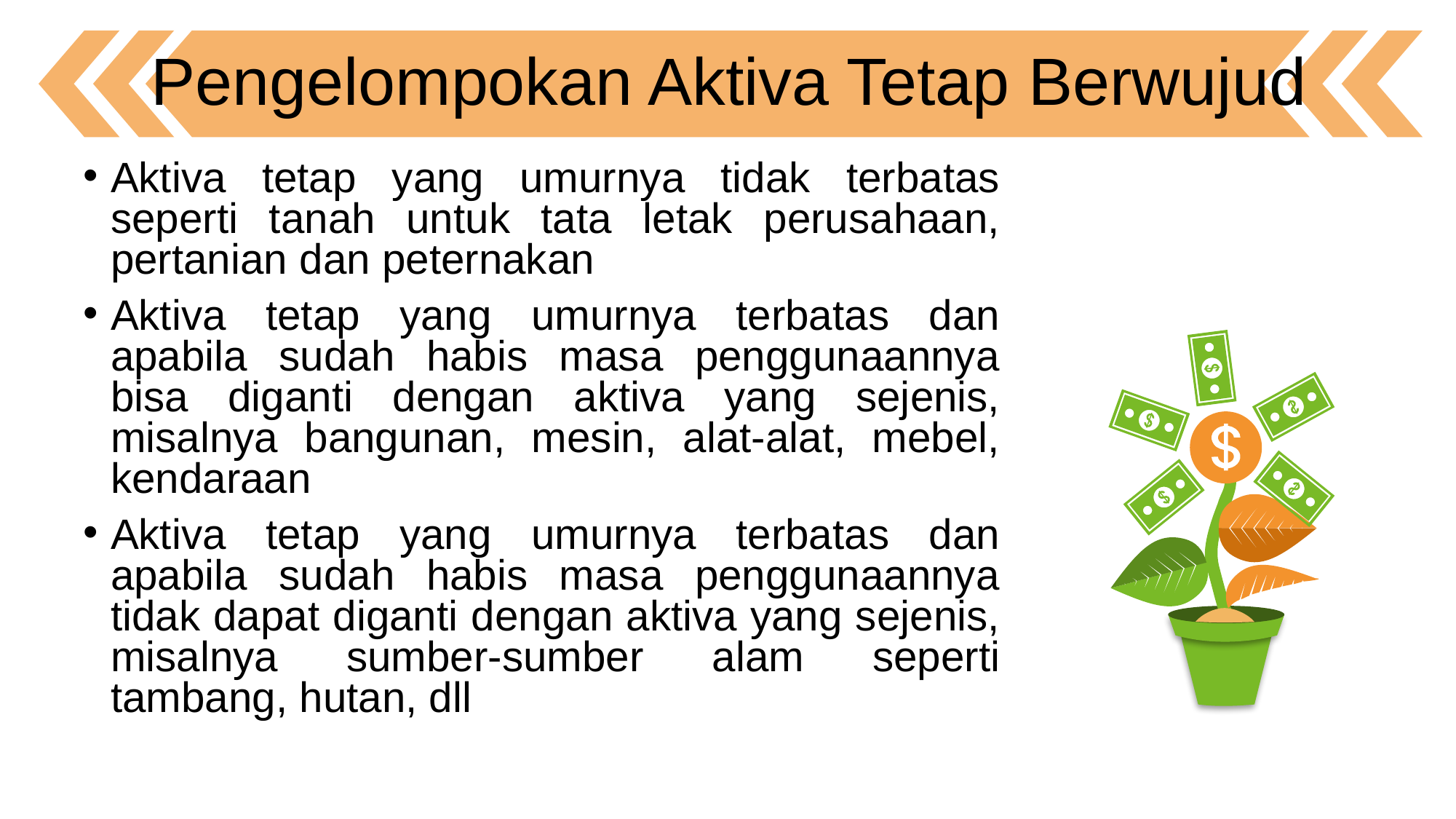

Pengelompokan Aktiva Tetap Berwujud
Aktiva tetap yang umurnya tidak terbatas seperti tanah untuk tata letak perusahaan, pertanian dan peternakan
Aktiva tetap yang umurnya terbatas dan apabila sudah habis masa penggunaannya bisa diganti dengan aktiva yang sejenis, misalnya bangunan, mesin, alat-alat, mebel, kendaraan
Aktiva tetap yang umurnya terbatas dan apabila sudah habis masa penggunaannya tidak dapat diganti dengan aktiva yang sejenis, misalnya sumber-sumber alam seperti tambang, hutan, dll